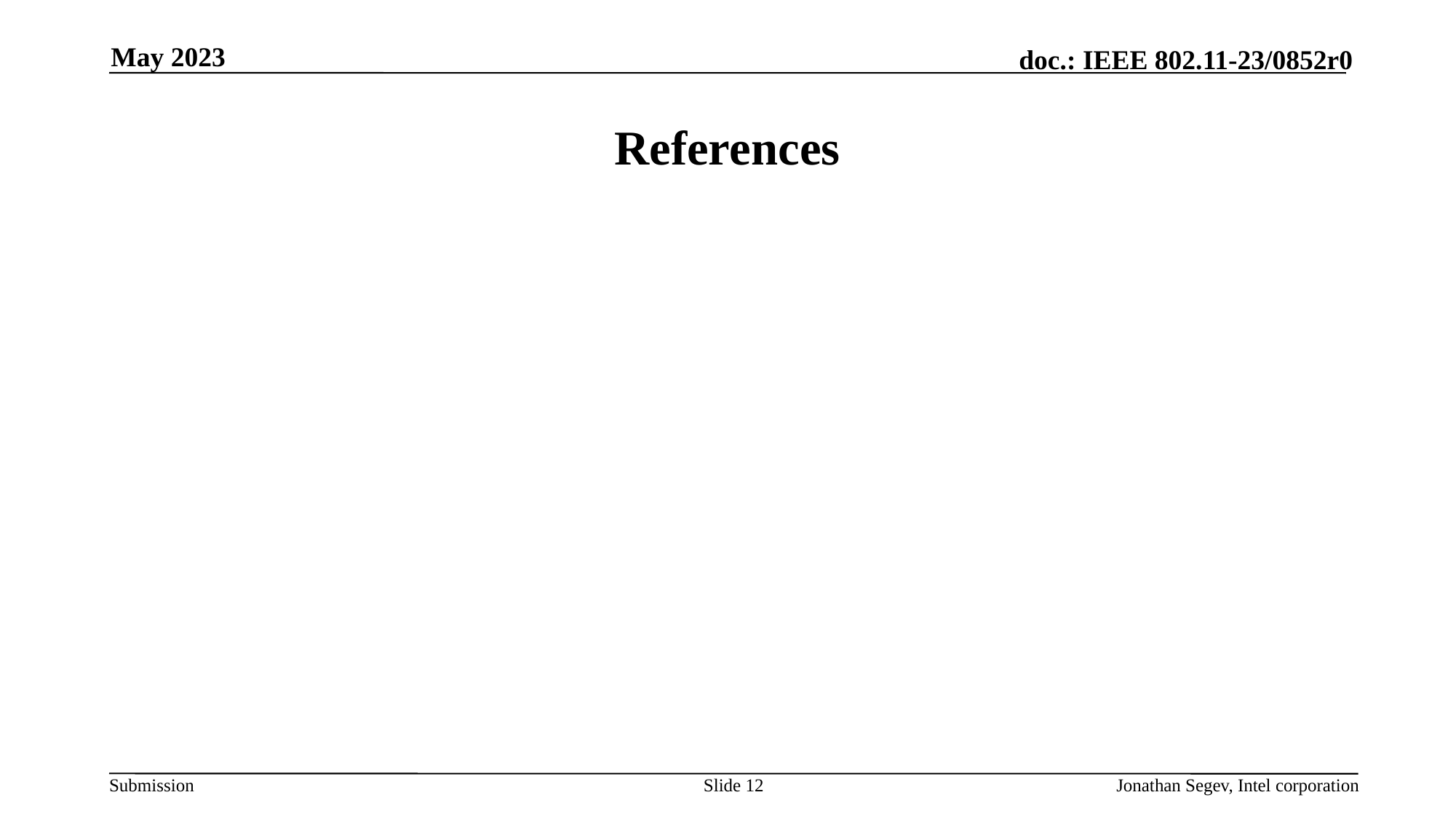

May 2023
# References

Slide 12
Jonathan Segev, Intel corporation